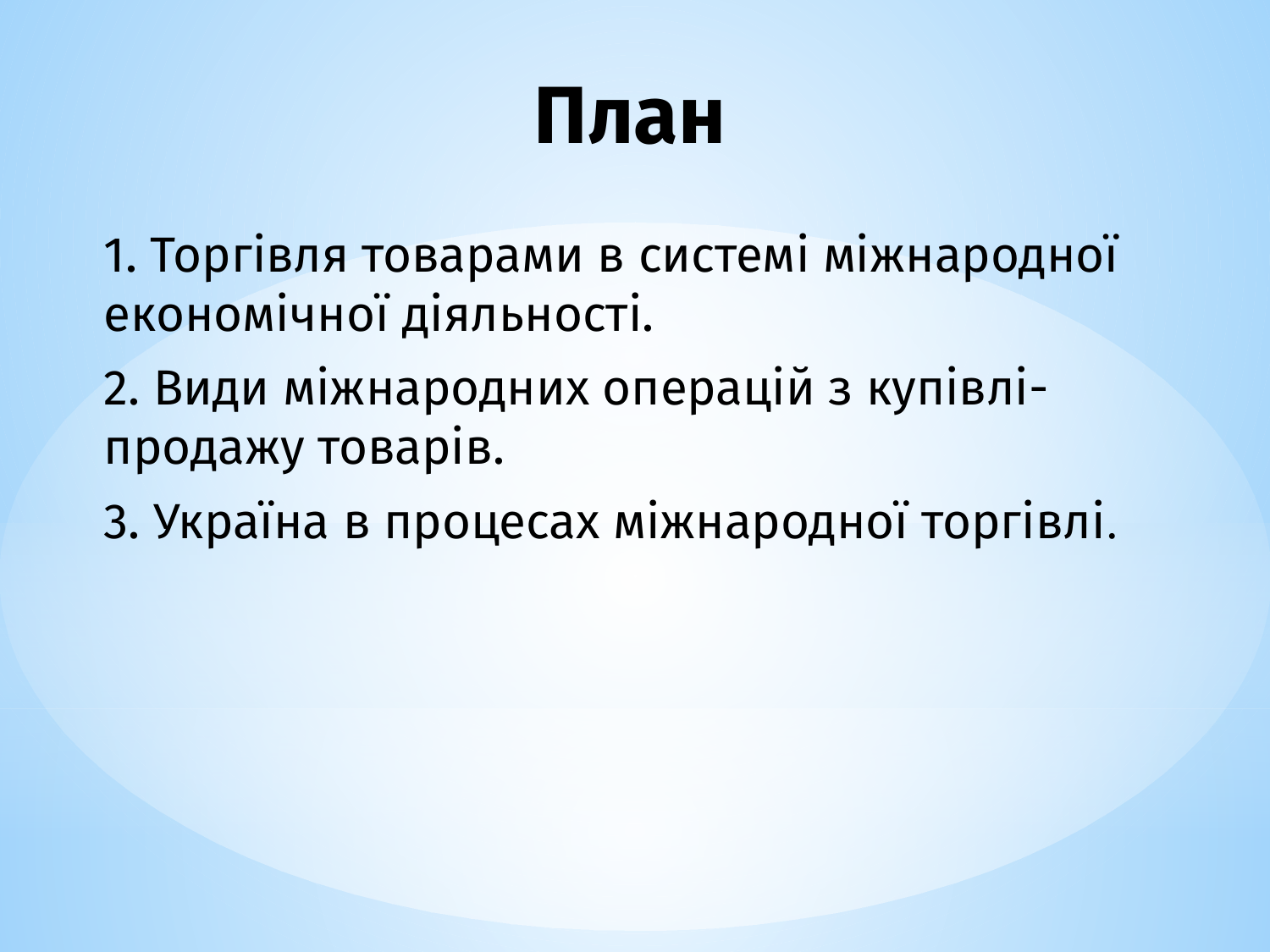

# План
1. Торгівля товарами в системі міжнародної економічної діяльності.
2. Види міжнародних операцій з купівлі-продажу товарів.
3. Україна в процесах міжнародної торгівлі.